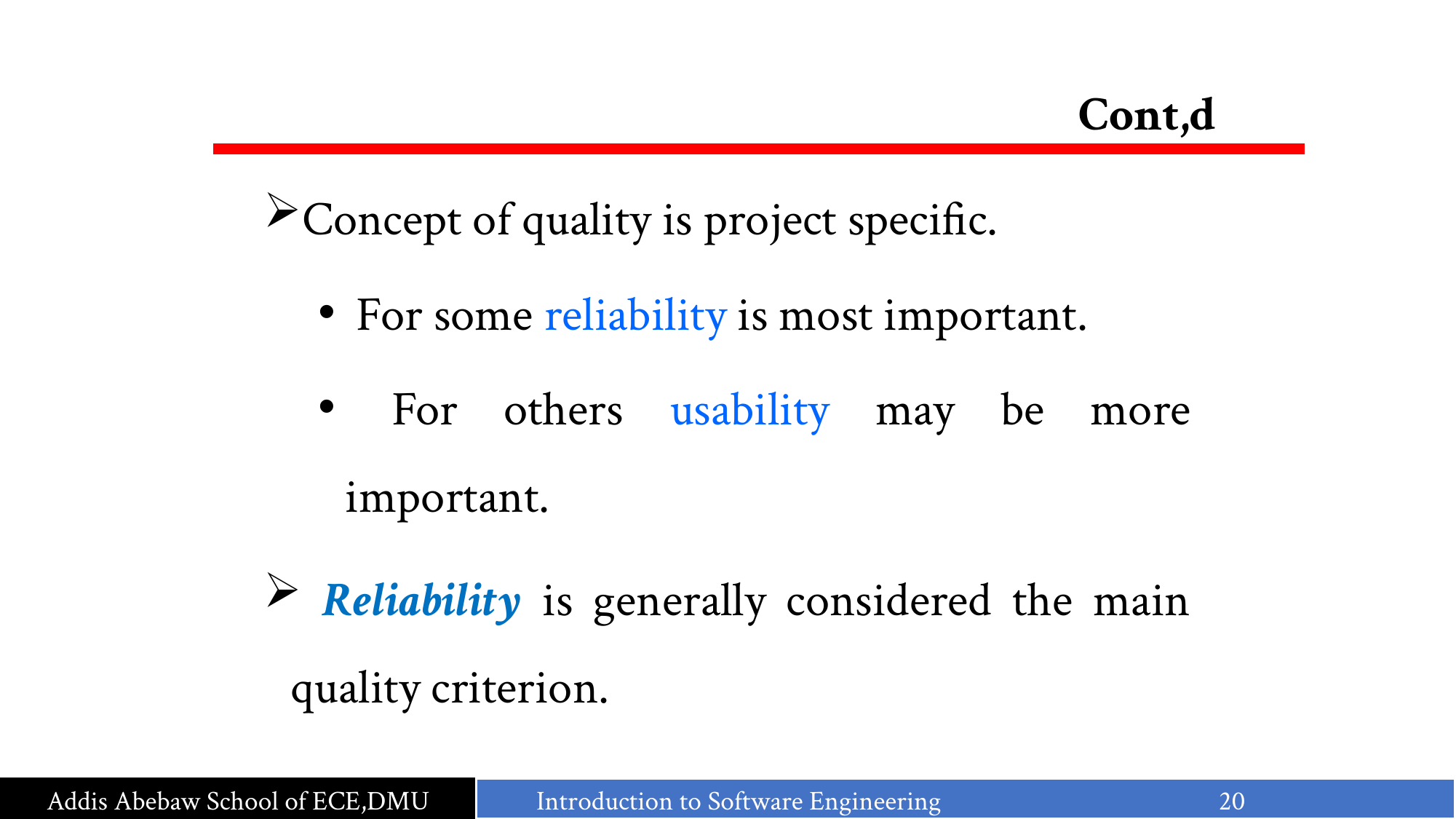

Cont,d
Concept of quality is project specific.
 For some reliability is most important.
 For others usability may be more important.
 Reliability is generally considered the main quality criterion.
Addis Abebaw School of ECE,DMU
Introduction to Software Engineering                                             20